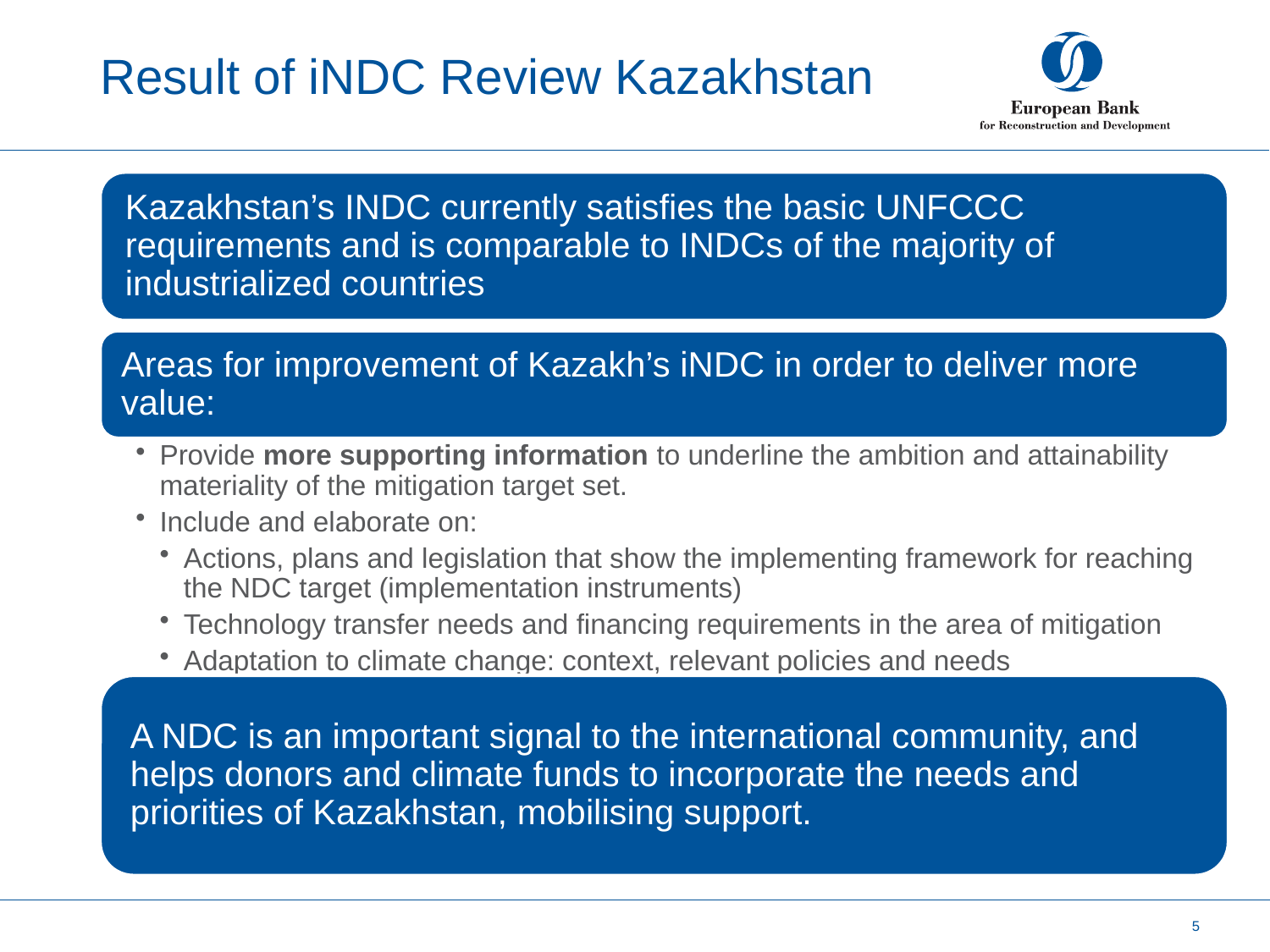

# Result of iNDC Review Kazakhstan
Kazakhstan’s INDC currently satisfies the basic UNFCCC requirements and is comparable to INDCs of the majority of industrialized countries
Areas for improvement of Kazakh’s iNDC in order to deliver more value:
Provide more supporting information to underline the ambition and attainability materiality of the mitigation target set.
Include and elaborate on:
Actions, plans and legislation that show the implementing framework for reaching the NDC target (implementation instruments)
Technology transfer needs and financing requirements in the area of mitigation
Adaptation to climate change: context, relevant policies and needs
A NDC is an important signal to the international community, and helps donors and climate funds to incorporate the needs and priorities of Kazakhstan, mobilising support.
5